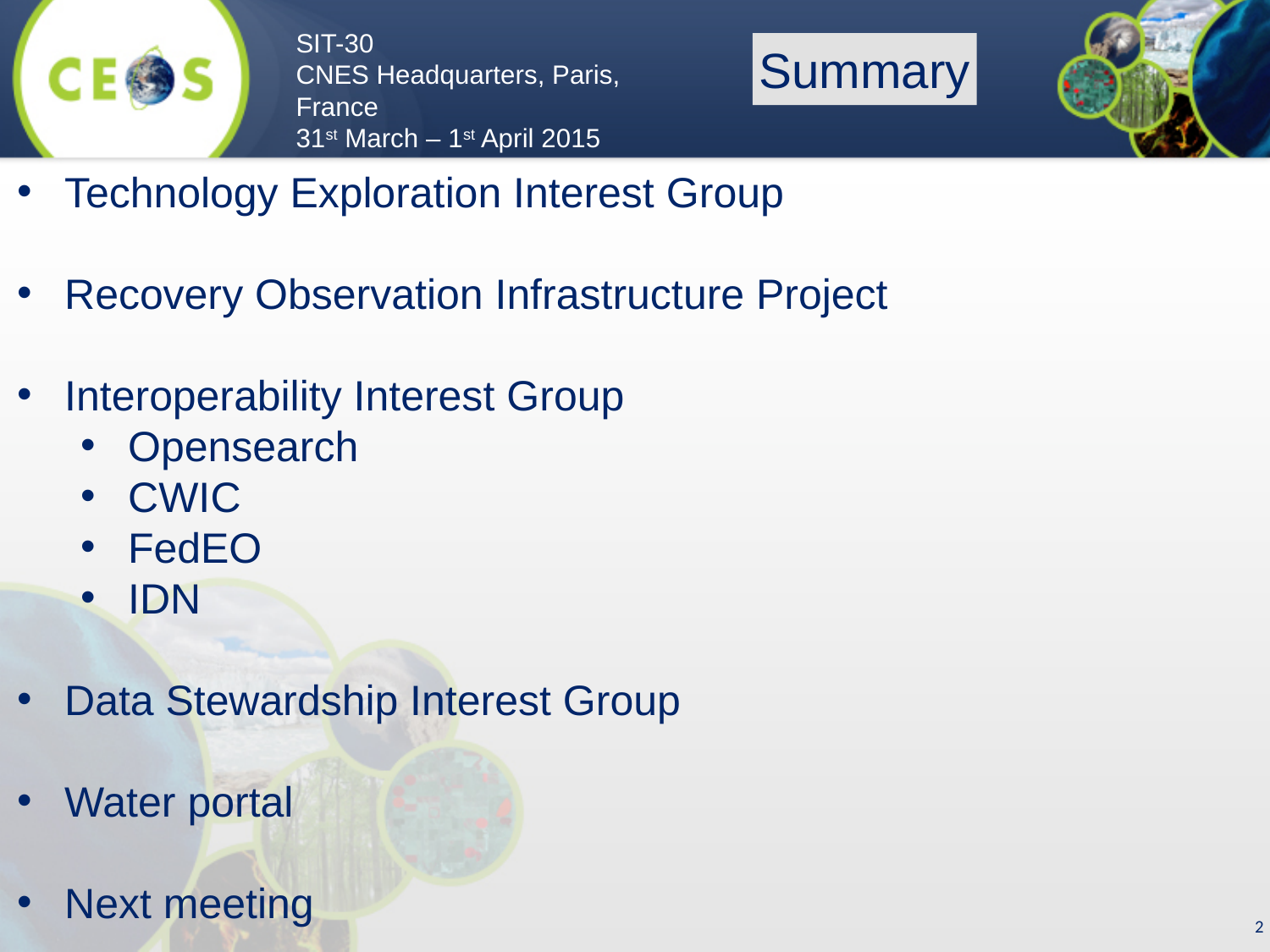

Summary
Technology Exploration Interest Group

Recovery Observation Infrastructure Project

Interoperability Interest Group
Opensearch
CWIC
FedEO
IDN

Data Stewardship Interest Group

Water portal

Next meeting

2